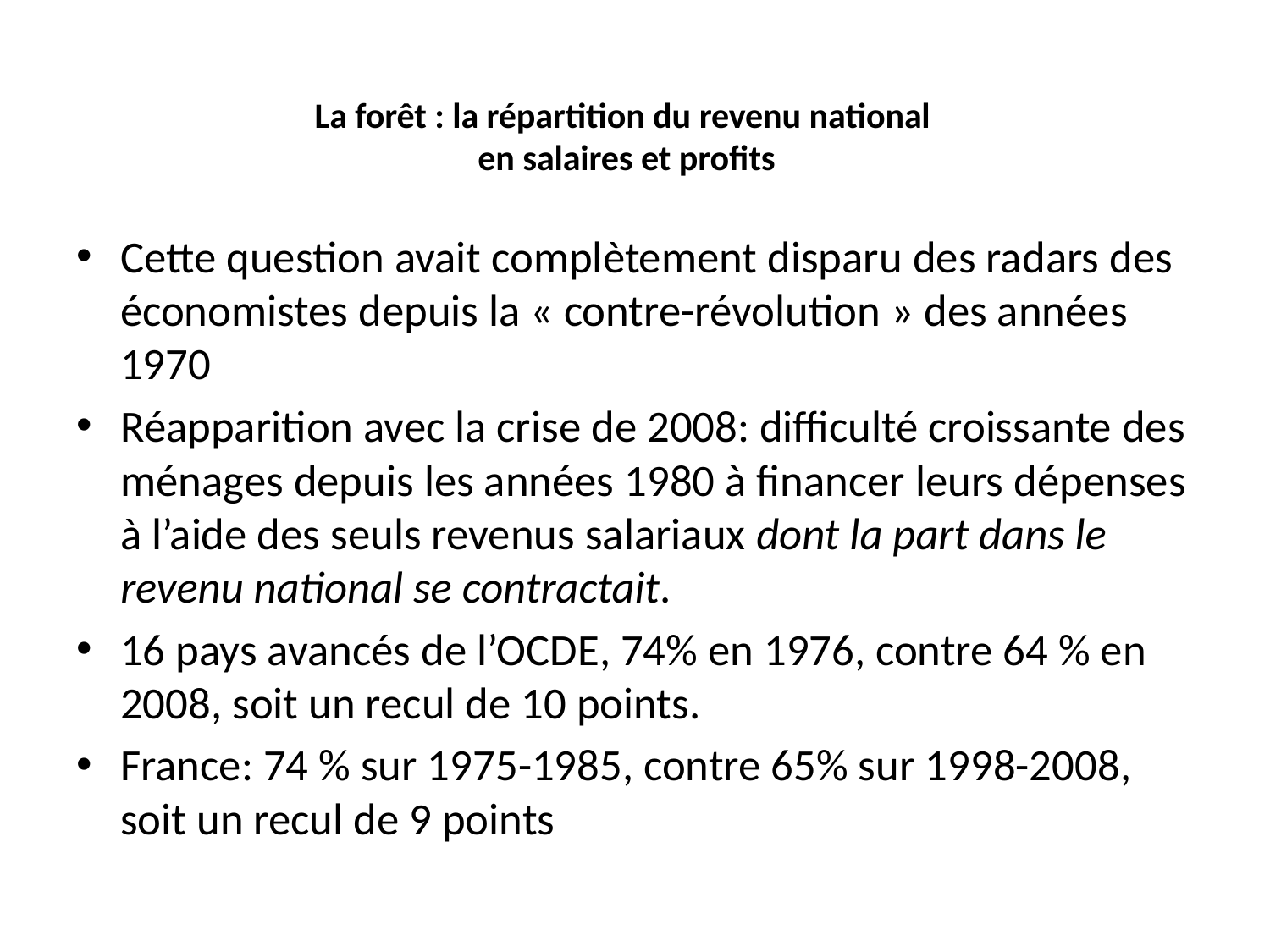

# La forêt : la répartition du revenu national en salaires et profits
Cette question avait complètement disparu des radars des économistes depuis la « contre-révolution » des années 1970
Réapparition avec la crise de 2008: difficulté croissante des ménages depuis les années 1980 à financer leurs dépenses à l’aide des seuls revenus salariaux dont la part dans le revenu national se contractait.
16 pays avancés de l’OCDE, 74% en 1976, contre 64 % en 2008, soit un recul de 10 points.
France: 74 % sur 1975-1985, contre 65% sur 1998-2008, soit un recul de 9 points